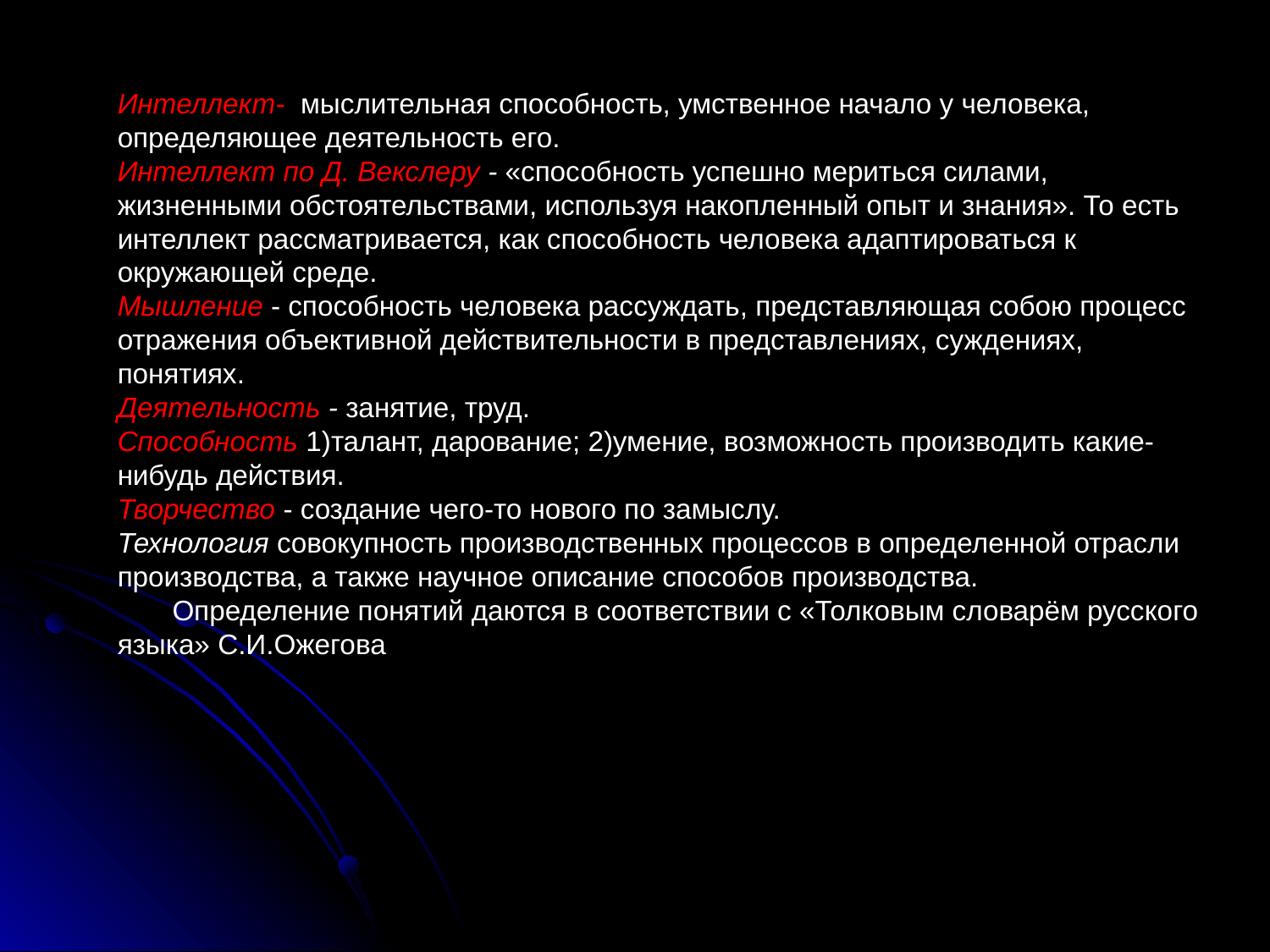

Интеллект-  мыслительная способность, умственное начало у человека, определяющее деятельность его.
Интеллект по Д. Векслеру - «способность успешно мериться силами, жизненными обстоятельствами, используя накопленный опыт и знания». То есть интеллект рассматривается, как способность человека адаптироваться к окружающей среде.
Мышление - способность человека рассуждать, представляющая собою процесс отражения объективной действительности в представлениях, суждениях, понятиях.
Деятельность - занятие, труд.
Способность 1)талант, дарование; 2)умение, возможность производить какие-нибудь действия.
Творчество - создание чего-то нового по замыслу.
Технология совокупность производственных процессов в определенной отрасли производства, а также научное описание способов производства.
       Определение понятий даются в соответствии с «Толковым словарём русского языка» С.И.Ожегова